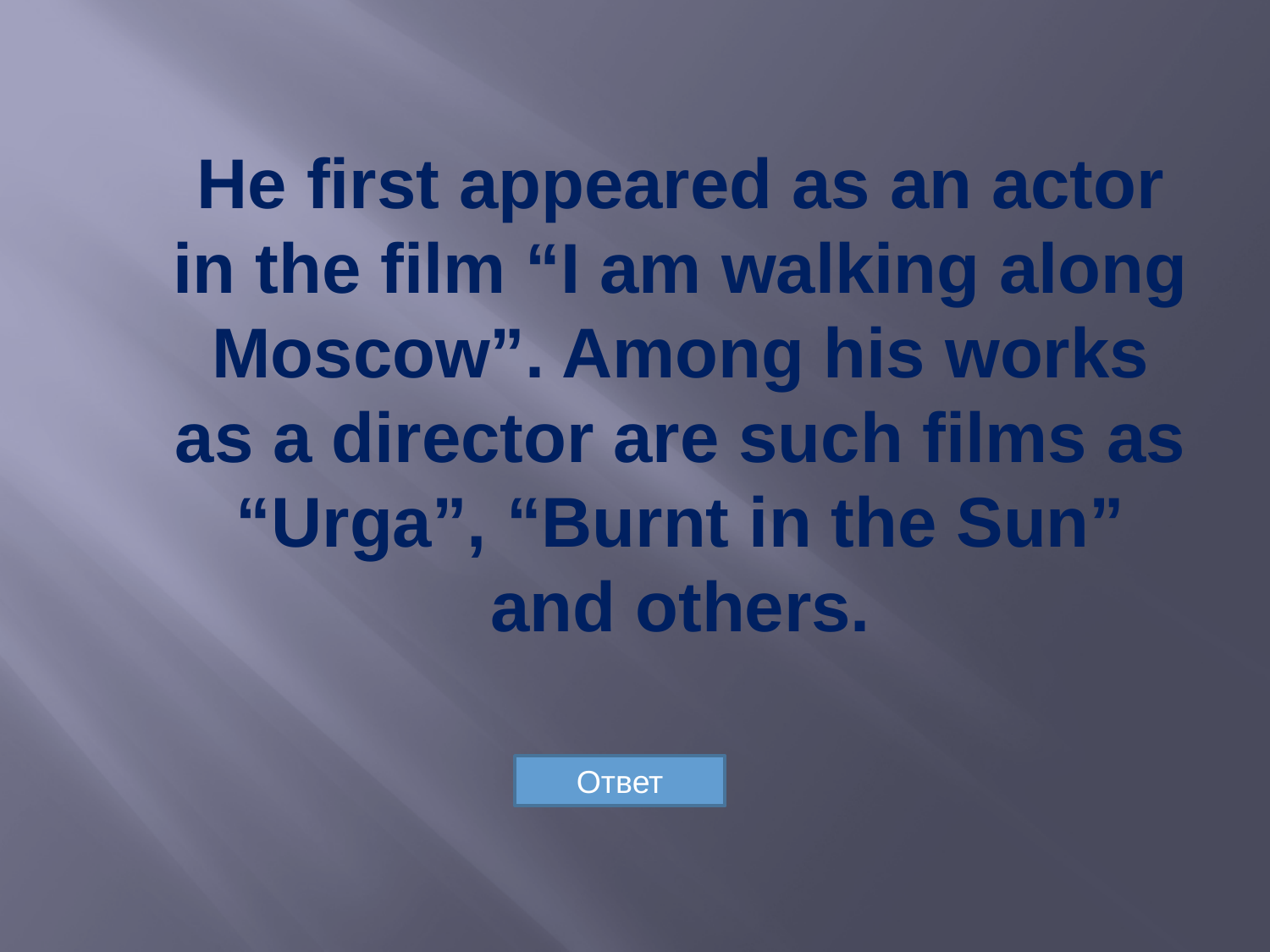

# He first appeared as an actor in the film “I am walking along Moscow”. Among his works as a director are such films as “Urga”, “Burnt in the Sun” and others.